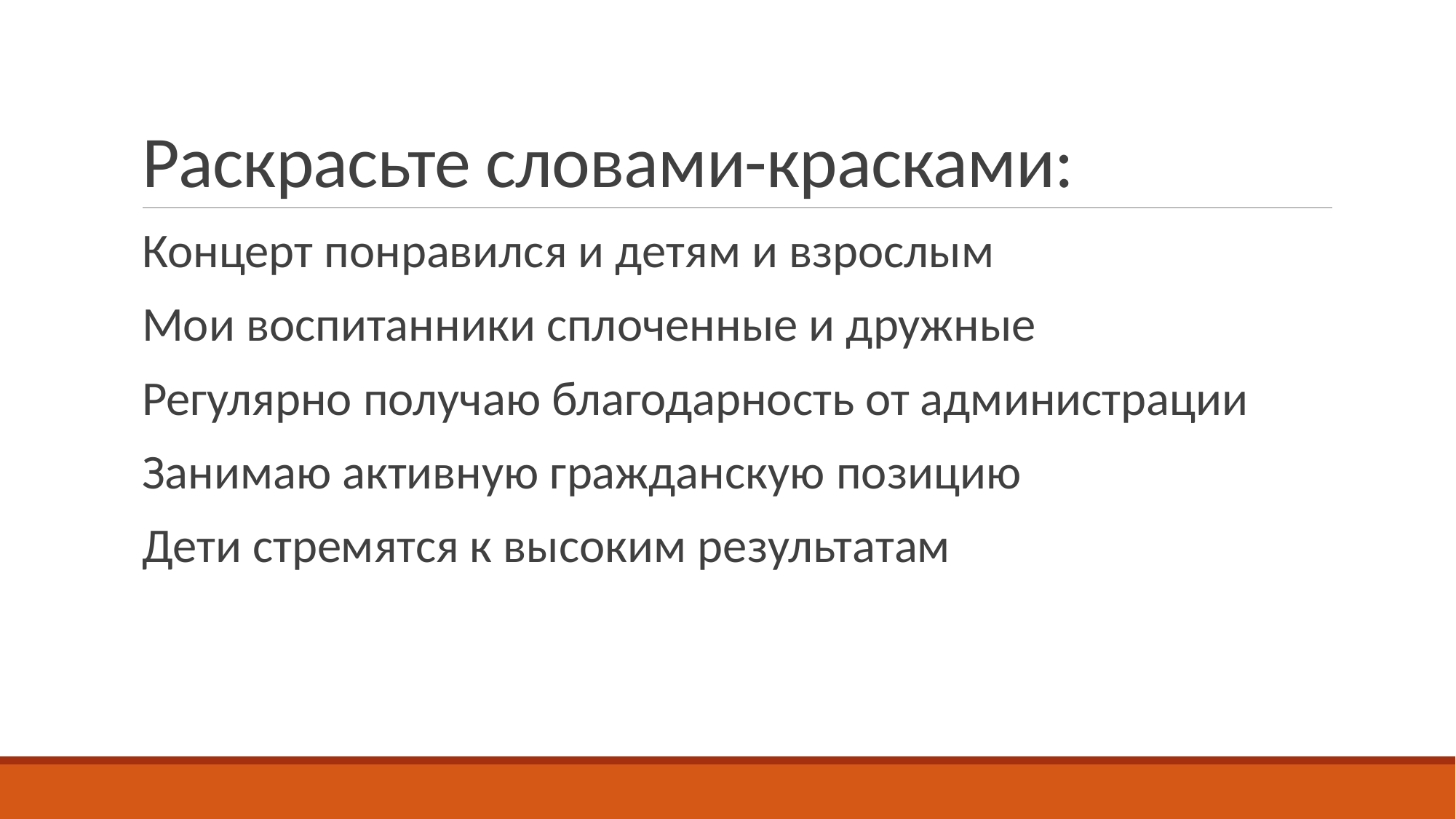

# Раскрасьте словами-красками:
Концерт понравился и детям и взрослым
Мои воспитанники сплоченные и дружные
Регулярно получаю благодарность от администрации
Занимаю активную гражданскую позицию
Дети стремятся к высоким результатам